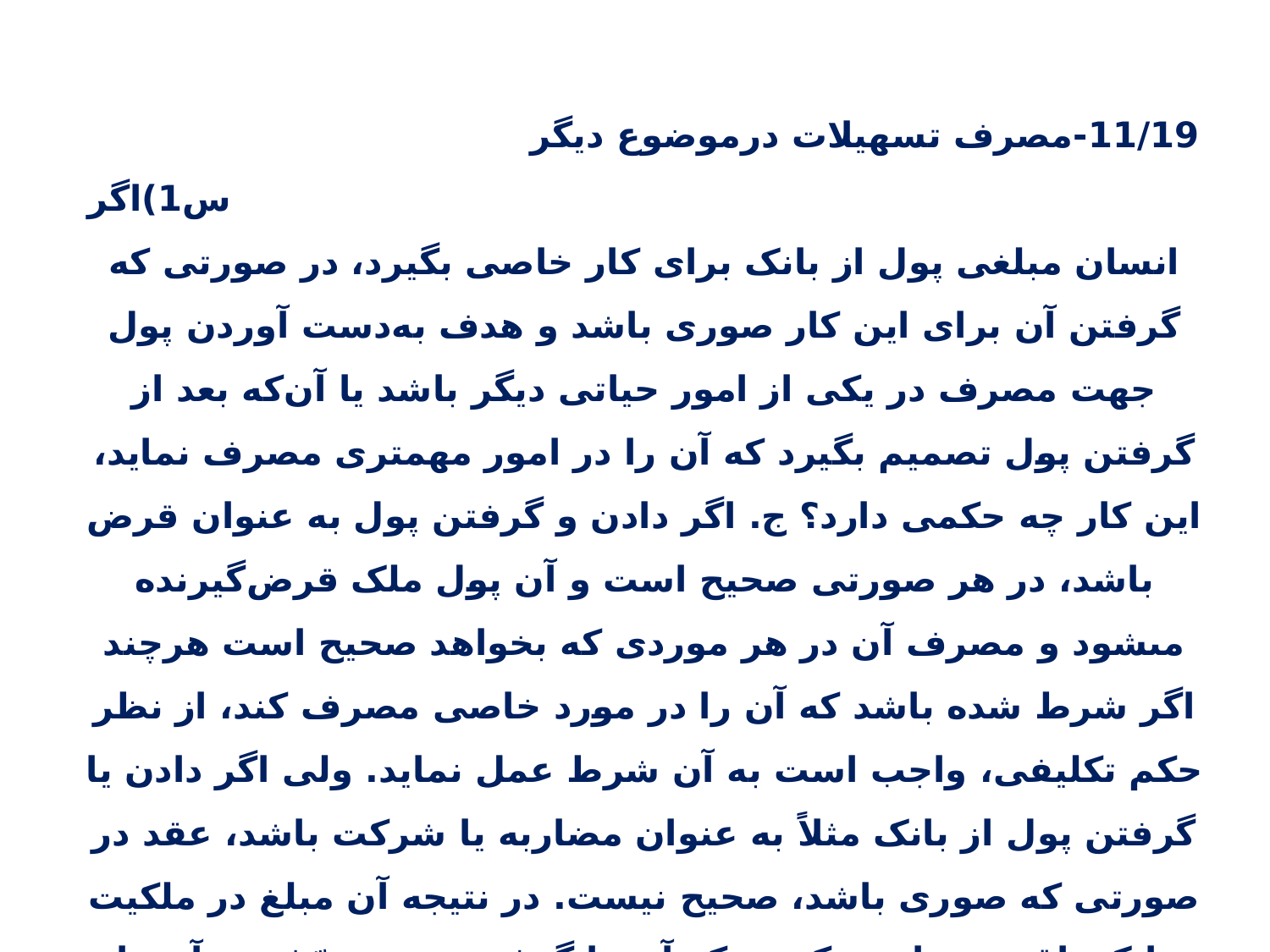

11/19-مصرف تسهیلات درموضوع دیگر                                                                                                                    س1)اگر انسان مبلغى پول از بانک براى کار خاصى بگيرد، در صورتى که گرفتن آن براى اين کار صورى باشد و هدف به‌دست آوردن پول جهت مصرف در يکى از امور حياتى ديگر باشد يا آن‌که بعد از گرفتن پول تصميم بگيرد که آن را در امور مهمترى مصرف نمايد، اين کار چه حکمى دارد؟ ج. اگر دادن و گرفتن پول به عنوان قرض باشد، در هر صورتى صحيح است و آن پول ملک قرض‌گيرنده مى‏شود و مصرف آن در هر موردى که بخواهد صحيح است هرچند اگر شرط شده باشد که آن را در مورد خاصى مصرف کند، از نظر حکم تکليفى، واجب است به آن شرط عمل نمايد. ولى اگر دادن يا گرفتن پول از بانک مثلاً به عنوان مضاربه يا شرکت باشد، عقد در صورتى که صورى باشد، صحيح نيست. در نتيجه آن مبلغ در ملکيت بانک باقى مى‏ماند و کسى که آن را گرفته، حق تصرّف در آن را ندارد و همچنين اگر در عقدى که پول را به عنوان آن از بانک گرفته قصد جدى داشته باشد، آن پول در دست او امانت است و جايز نيست آن را در غير موردى که به آن منظور گرفته است، مصرف نمايد.(اجوبه، س 1936. )